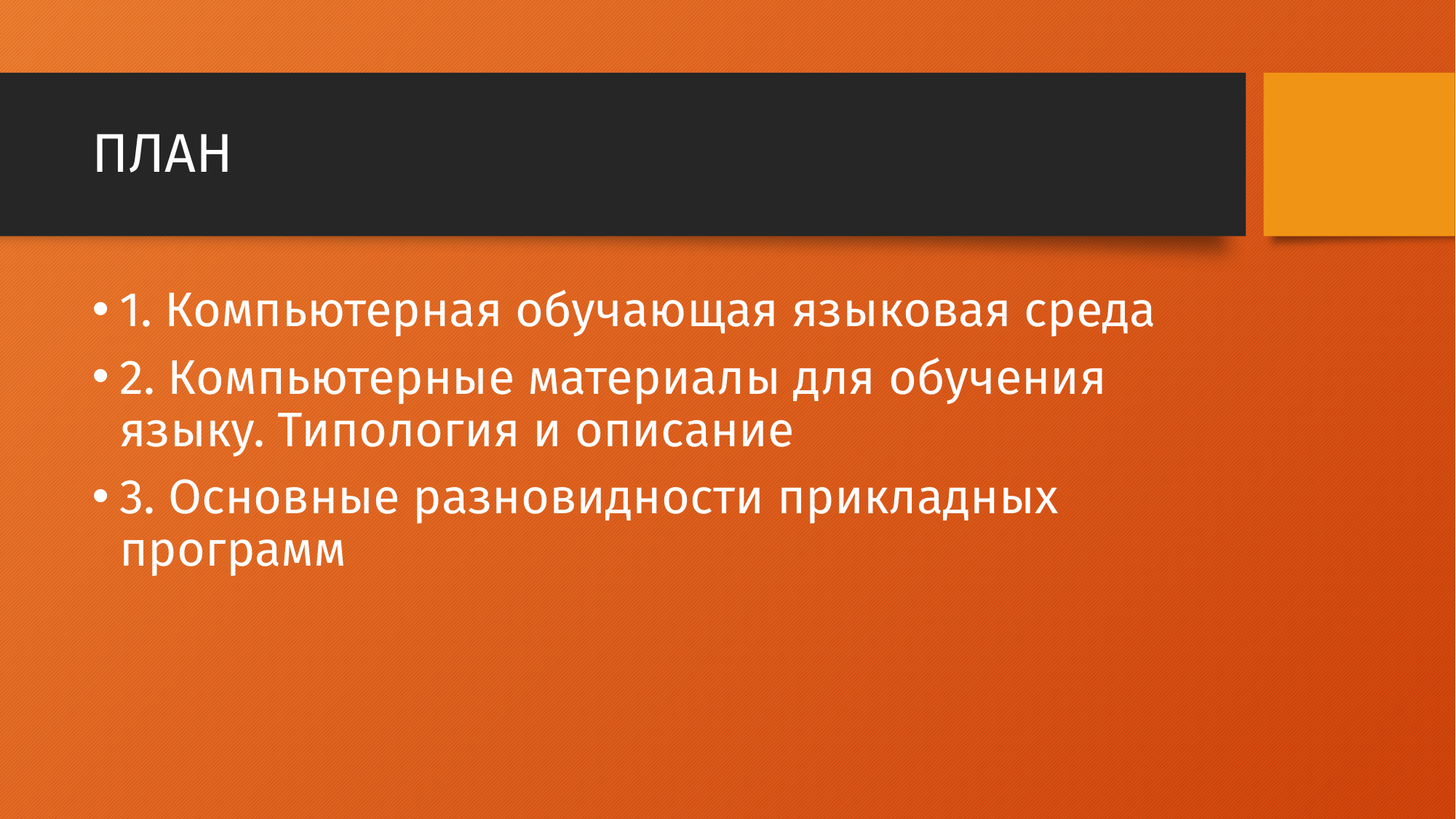

# ПЛАН
1. Компьютерная обучающая языковая среда
2. Компьютерные материалы для обучения языку. Типология и описание
3. Основные разновидности прикладных программ